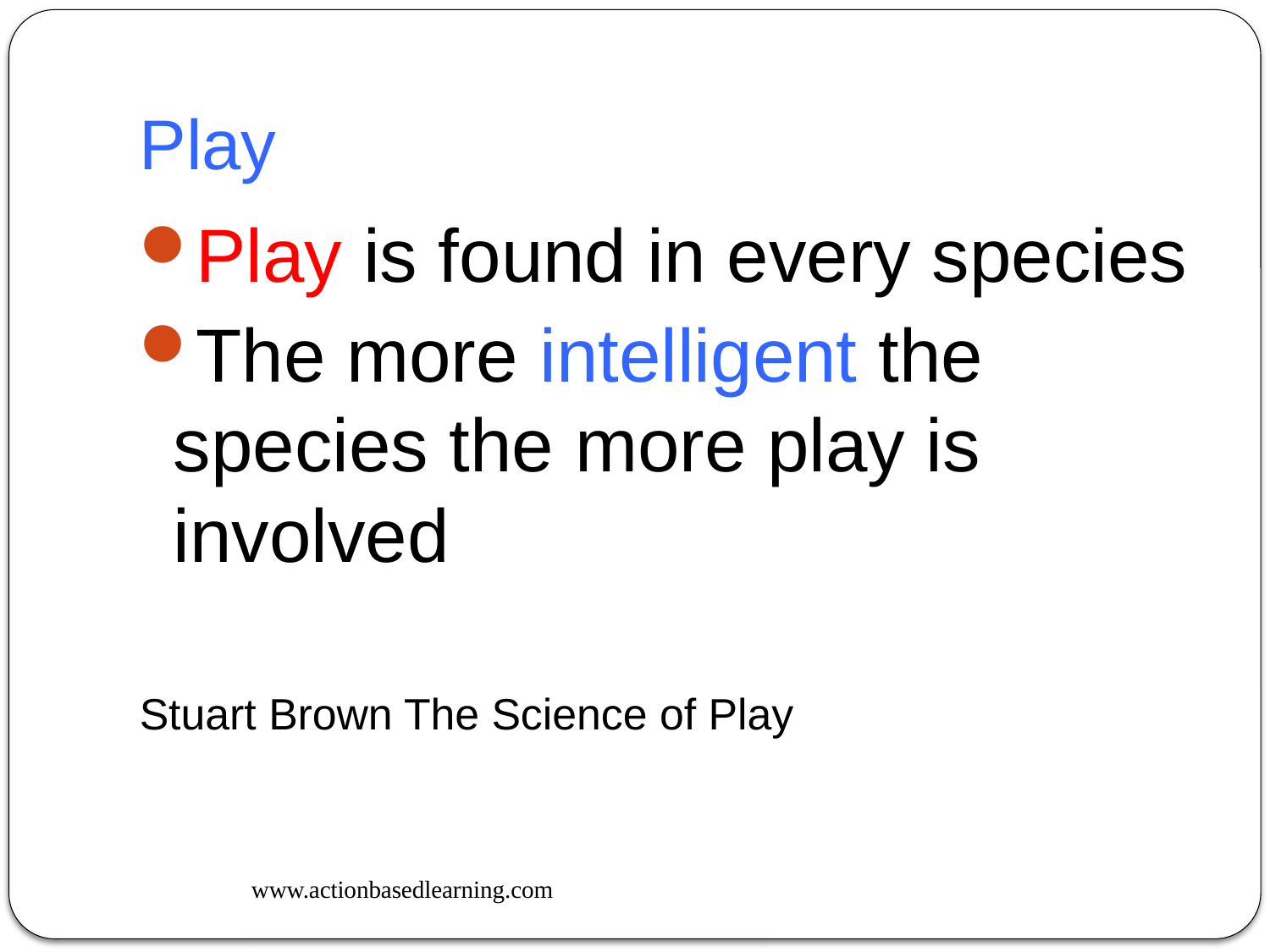

# Play
Play is found in every species
The more intelligent the species the more play is involved

Stuart Brown The Science of Play
www.actionbasedlearning.com